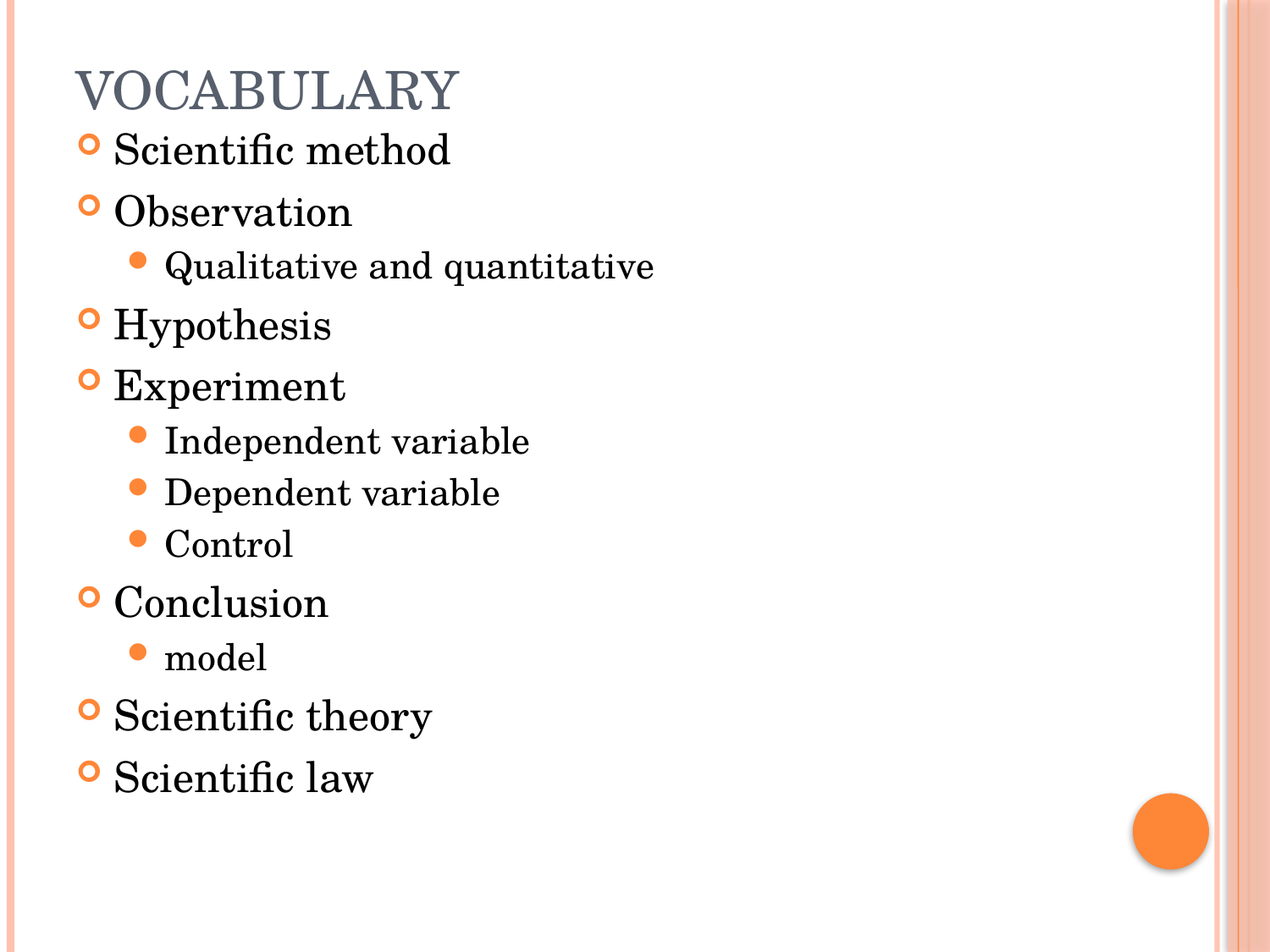

# vocabulary
Scientific method
Observation
Qualitative and quantitative
Hypothesis
Experiment
Independent variable
Dependent variable
Control
Conclusion
model
Scientific theory
Scientific law